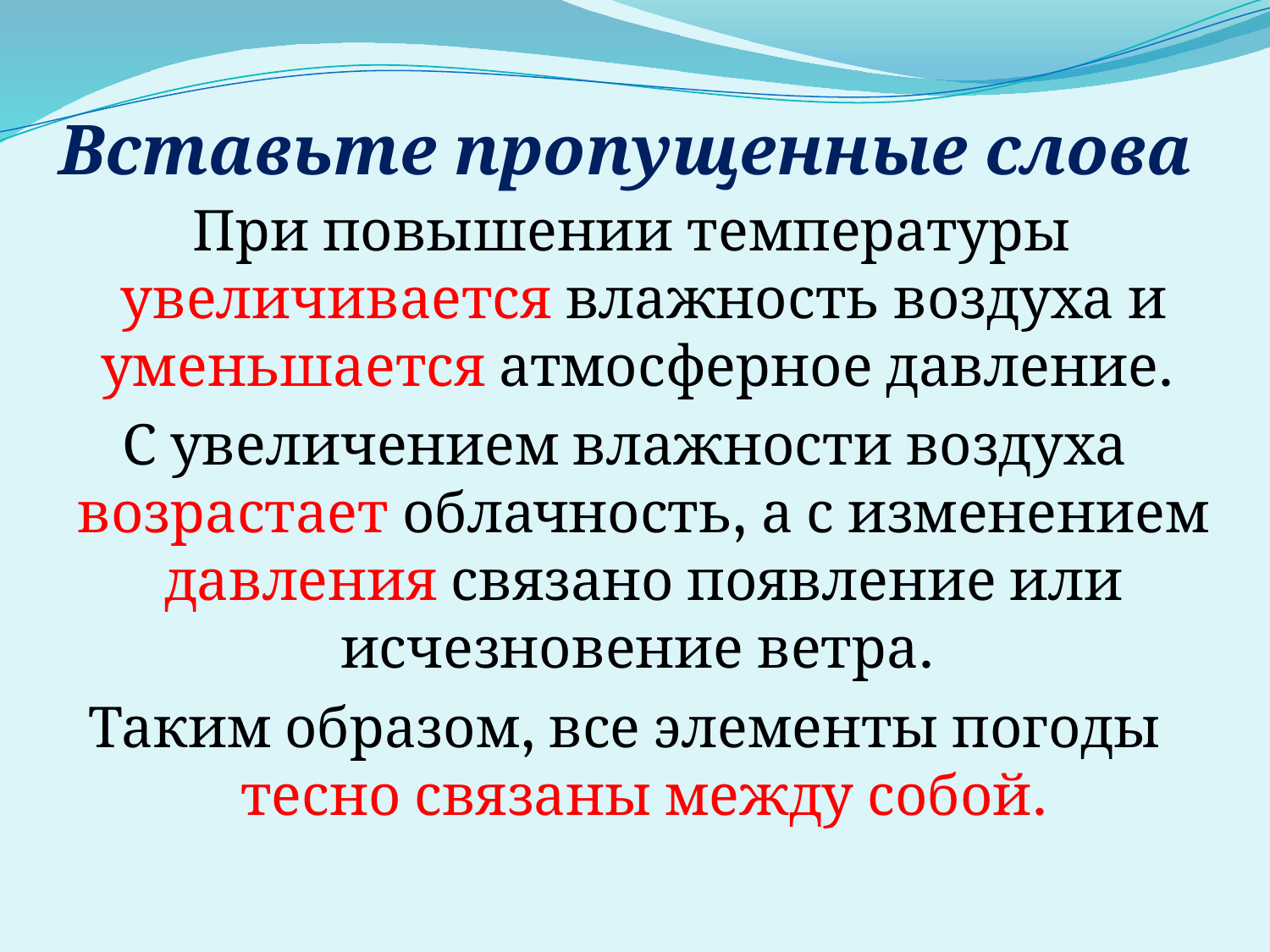

# Вставьте пропущенные слова
 При повышении температуры увеличивается влажность воздуха и уменьшается атмосферное давление.
С увеличением влажности воздуха возрастает облачность, а с изменением давления связано появление или исчезновение ветра.
Таким образом, все элементы погоды тесно связаны между собой.